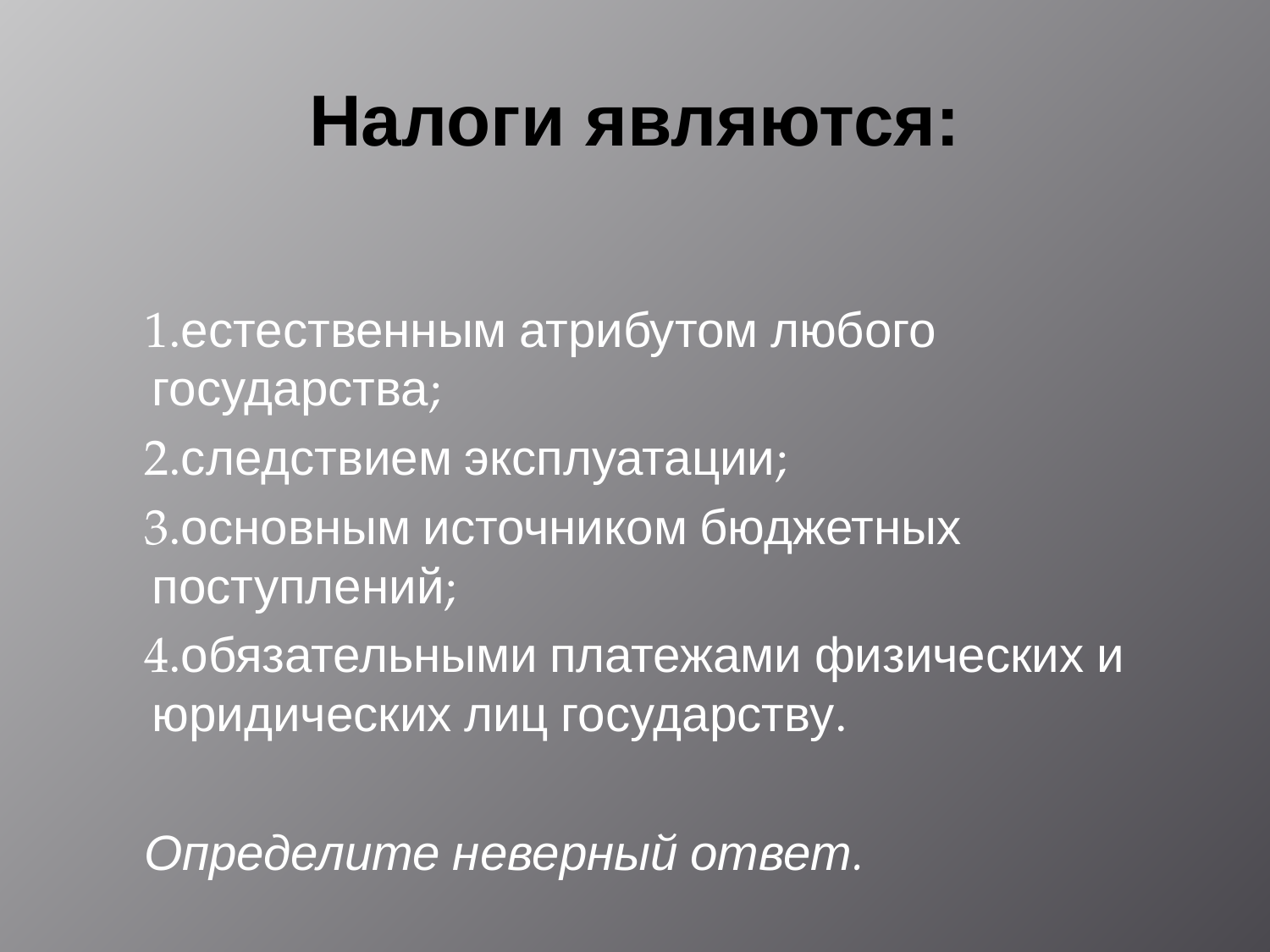

# Налоги являются:

    1.естественным атрибутом любого государства;
    2.следствием эксплуатации;
    3.основным источником бюджетных поступлений;
    4.обязательными платежами физических и юридических лиц государству.

    Определите неверный ответ.